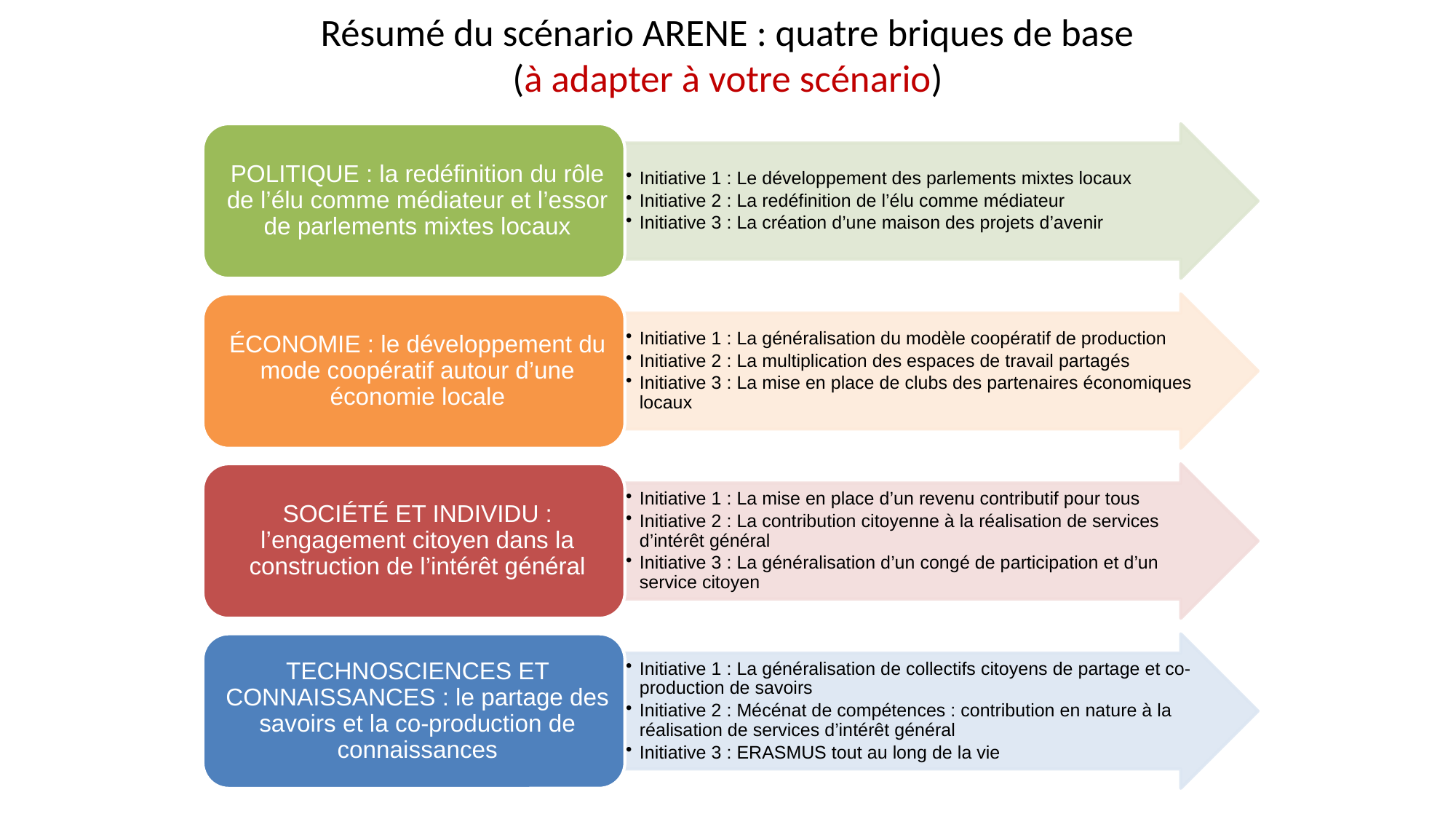

# Résumé du scénario ARENE : quatre briques de base (à adapter à votre scénario)
Initiative 1 : Le développement des parlements mixtes locaux
Initiative 2 : La redéfinition de l’élu comme médiateur
Initiative 3 : La création d’une maison des projets d’avenir
POLITIQUE : la redéfinition du rôle de l’élu comme médiateur et l’essor de parlements mixtes locaux
Initiative 1 : La généralisation du modèle coopératif de production
Initiative 2 : La multiplication des espaces de travail partagés
Initiative 3 : La mise en place de clubs des partenaires économiques locaux
ÉCONOMIE : le développement du mode coopératif autour d’une économie locale
Initiative 1 : La mise en place d’un revenu contributif pour tous
Initiative 2 : La contribution citoyenne à la réalisation de services d’intérêt général
Initiative 3 : La généralisation d’un congé de participation et d’un service citoyen
SOCIÉTÉ ET INDIVIDU : l’engagement citoyen dans la construction de l’intérêt général
Initiative 1 : La généralisation de collectifs citoyens de partage et co-production de savoirs
Initiative 2 : Mécénat de compétences : contribution en nature à la réalisation de services d’intérêt général
Initiative 3 : ERASMUS tout au long de la vie
TECHNOSCIENCES ET CONNAISSANCES : le partage des savoirs et la co-production de connaissances